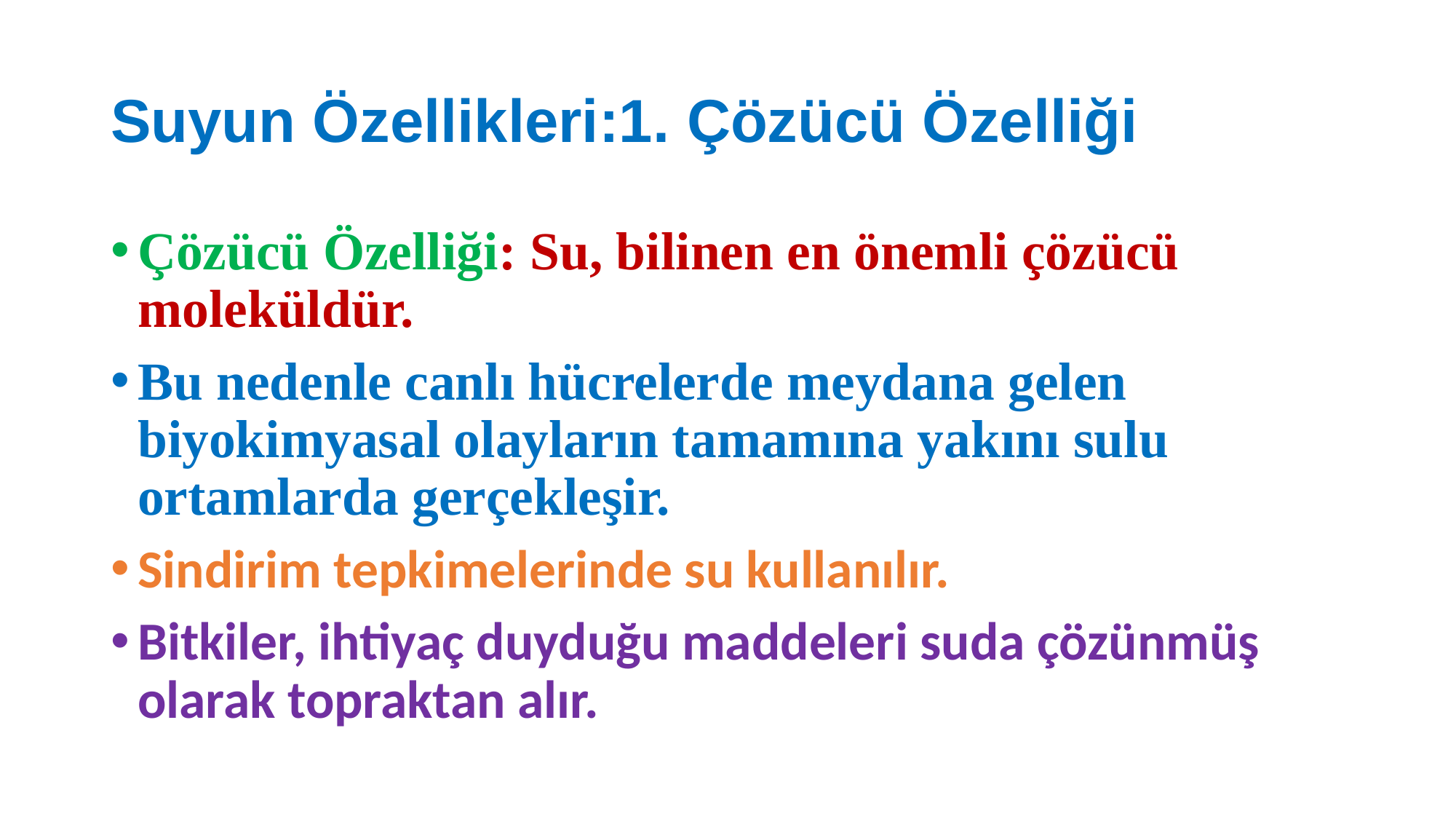

# Suyun Özellikleri:1. Çözücü Özelliği
Çözücü Özelliği: Su, bilinen en önemli çözücü  moleküldür.
Bu nedenle canlı hücrelerde meydana gelen   biyokimyasal olayların tamamına yakını sulu  ortamlarda gerçekleşir.
Sindirim tepkimelerinde su kullanılır.
Bitkiler, ihtiyaç duyduğu maddeleri suda çözünmüş olarak topraktan alır.